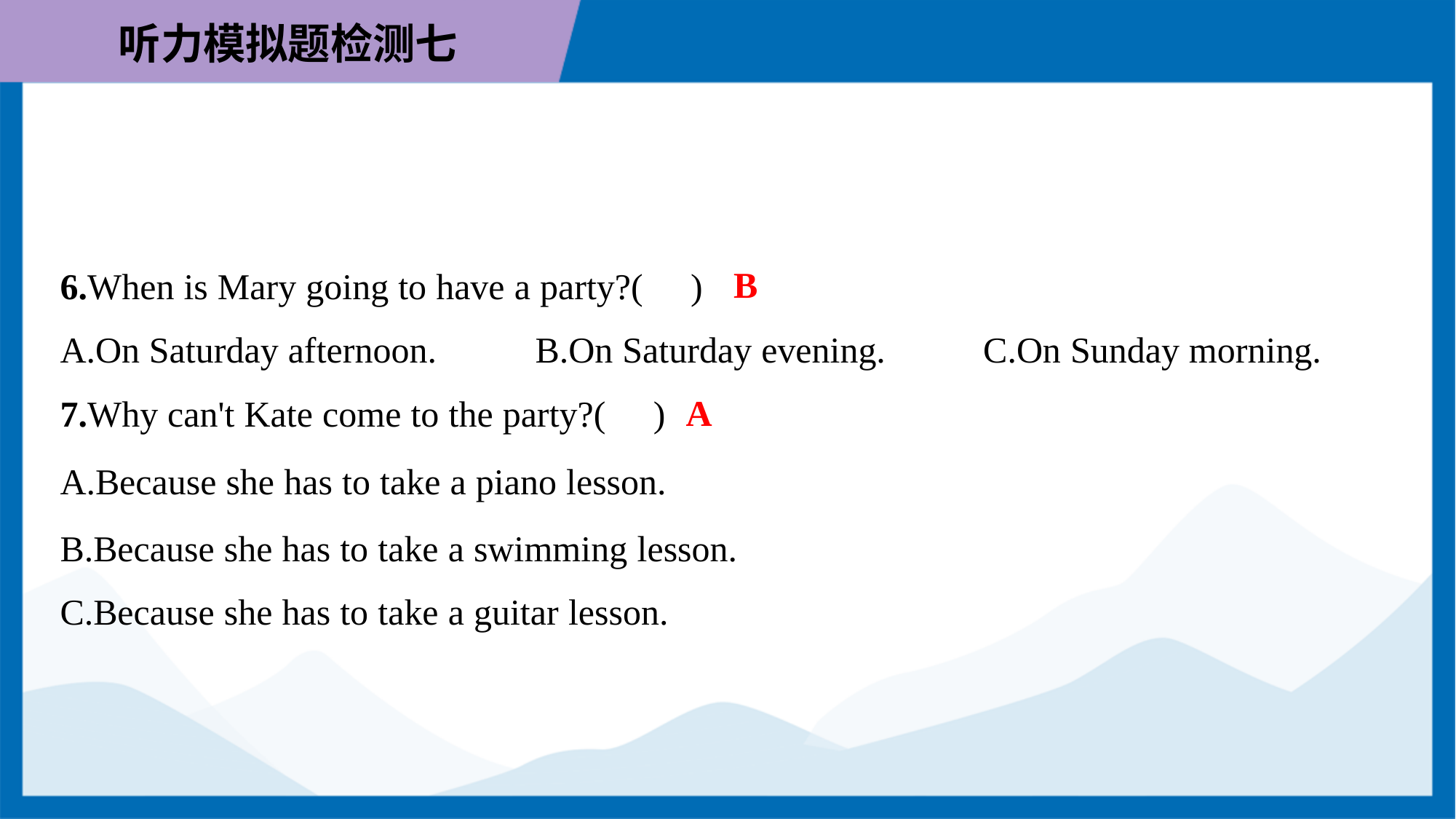

B
6.When is Mary going to have a party?(     )
A.On Saturday afternoon.	B.On Saturday evening.	C.On Sunday morning.
A
7.Why can't Kate come to the party?(     )
A.Because she has to take a piano lesson.
B.Because she has to take a swimming lesson.
C.Because she has to take a guitar lesson.